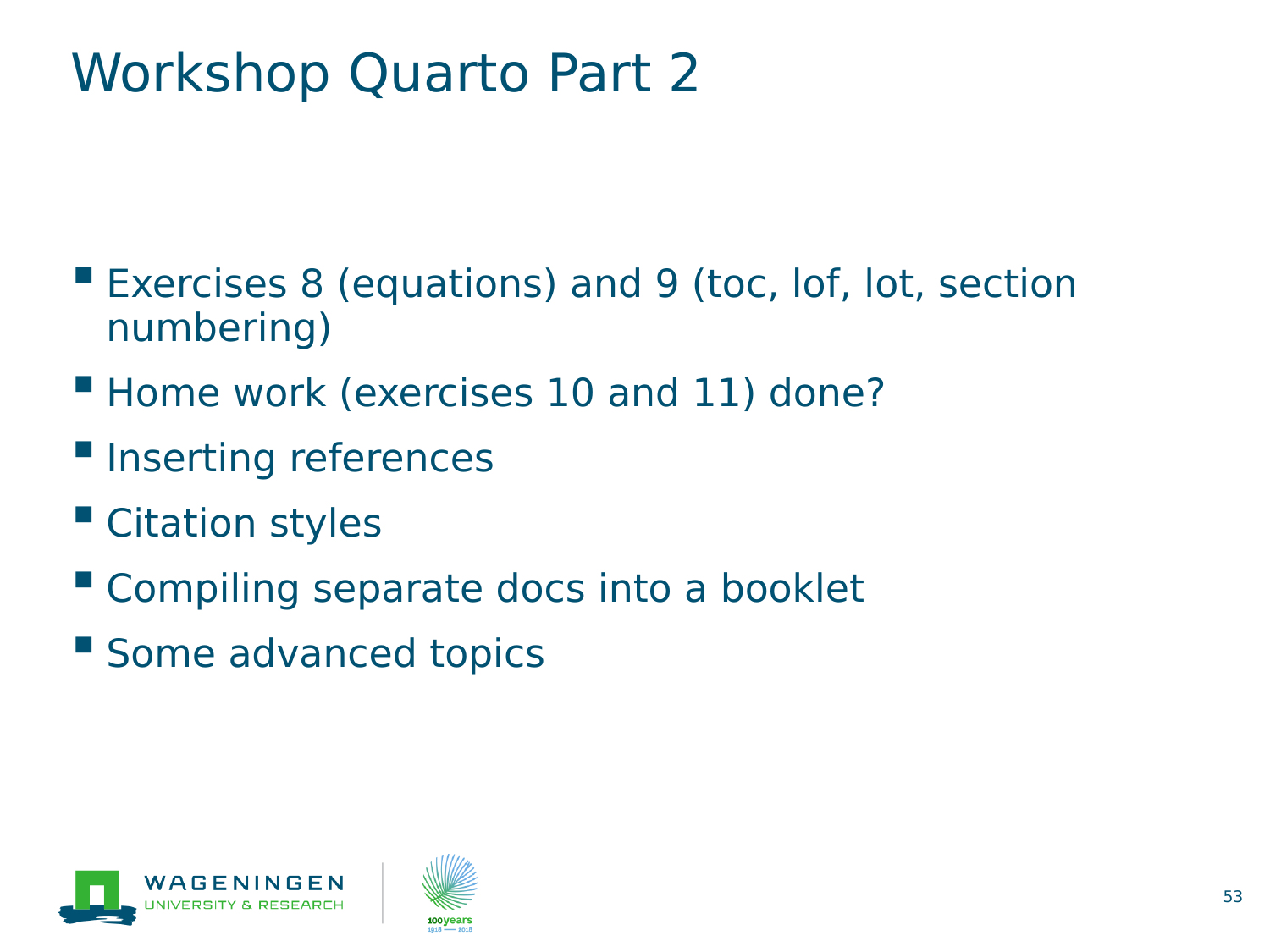

# Workshop Quarto Part 2
Exercises 8 (equations) and 9 (toc, lof, lot, section numbering)
Home work (exercises 10 and 11) done?
Inserting references
Citation styles
Compiling separate docs into a booklet
Some advanced topics

53